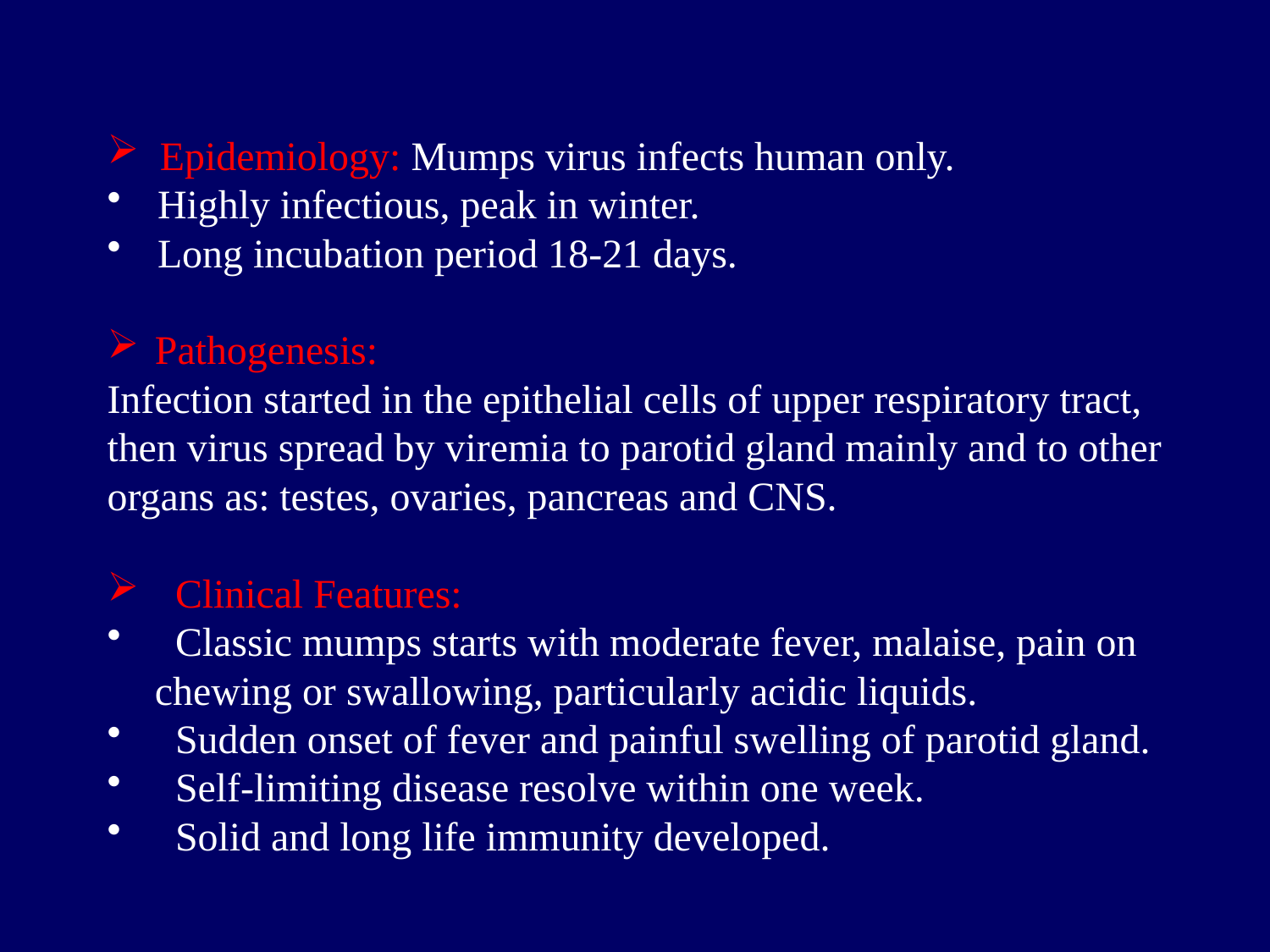

Epidemiology: Mumps virus infects human only.
  Highly infectious, peak in winter.
  Long incubation period 18-21 days.

Pathogenesis:
Infection started in the epithelial cells of upper respiratory tract, then virus spread by viremia to parotid gland mainly and to other organs as: testes, ovaries, pancreas and CNS.

  Clinical Features:
  Classic mumps starts with moderate fever, malaise, pain on chewing or swallowing, particularly acidic liquids.
  Sudden onset of fever and painful swelling of parotid gland.
  Self-limiting disease resolve within one week.
  Solid and long life immunity developed.